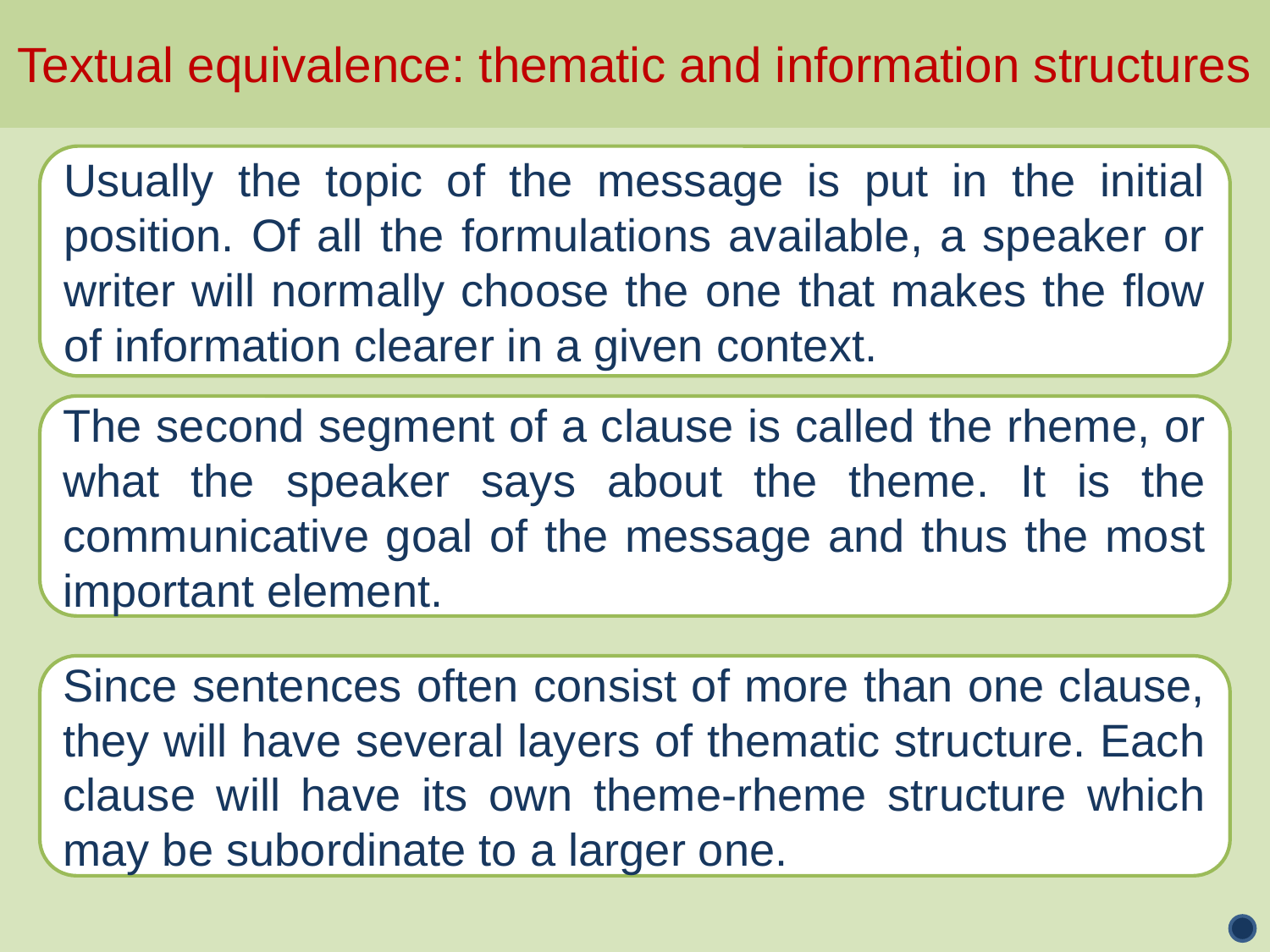

Textual equivalence: thematic and information structures
Usually the topic of the message is put in the initial position. Of all the formulations available, a speaker or writer will normally choose the one that makes the flow of information clearer in a given context.
The second segment of a clause is called the rheme, or what the speaker says about the theme. It is the communicative goal of the message and thus the most important element.
Since sentences often consist of more than one clause, they will have several layers of thematic structure. Each clause will have its own theme-rheme structure which may be subordinate to a larger one.